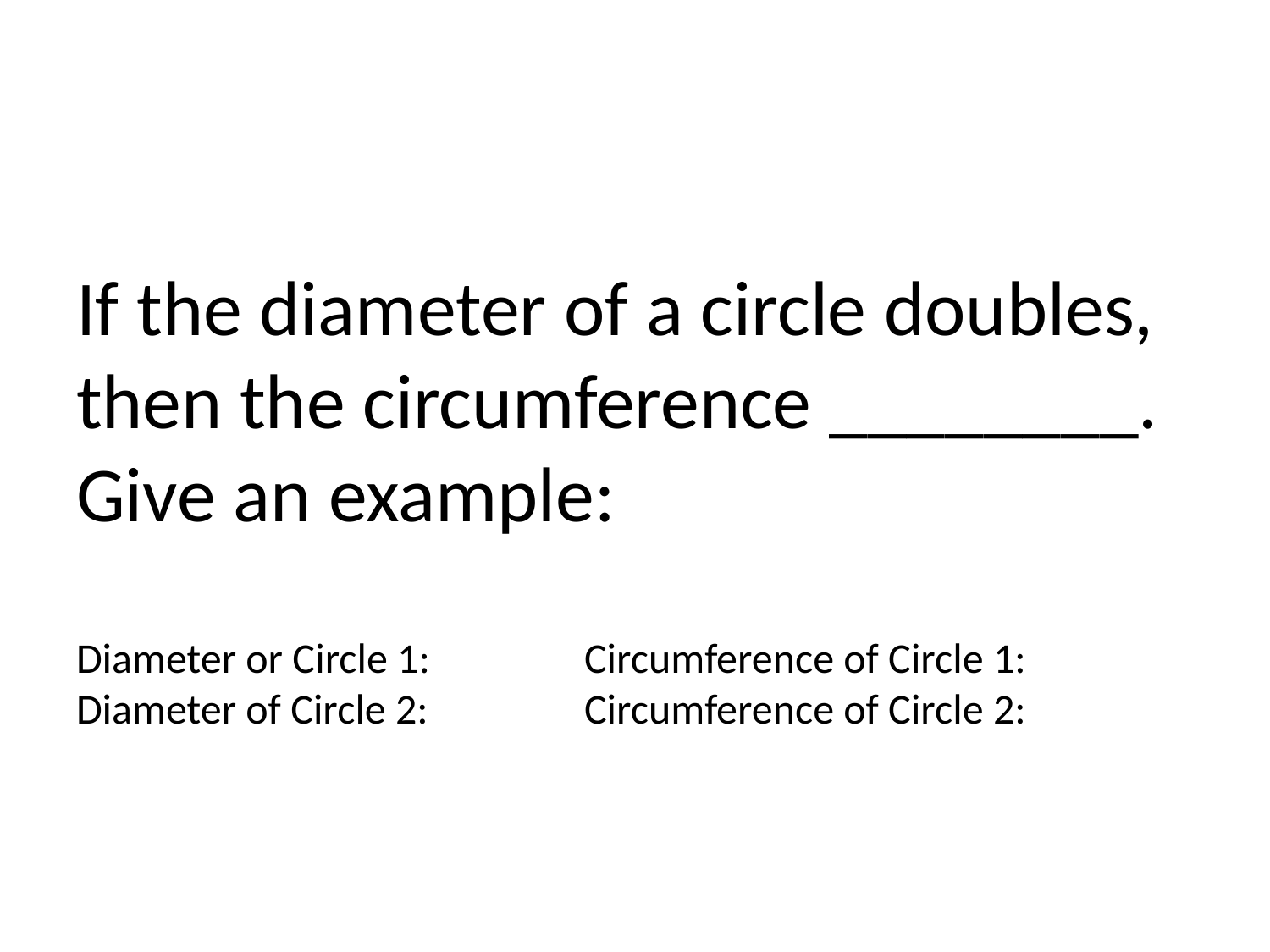

# If the diameter of a circle doubles, then the circumference ________. Give an example: Diameter or Circle 1:		Circumference of Circle 1: Diameter of Circle 2:		Circumference of Circle 2: